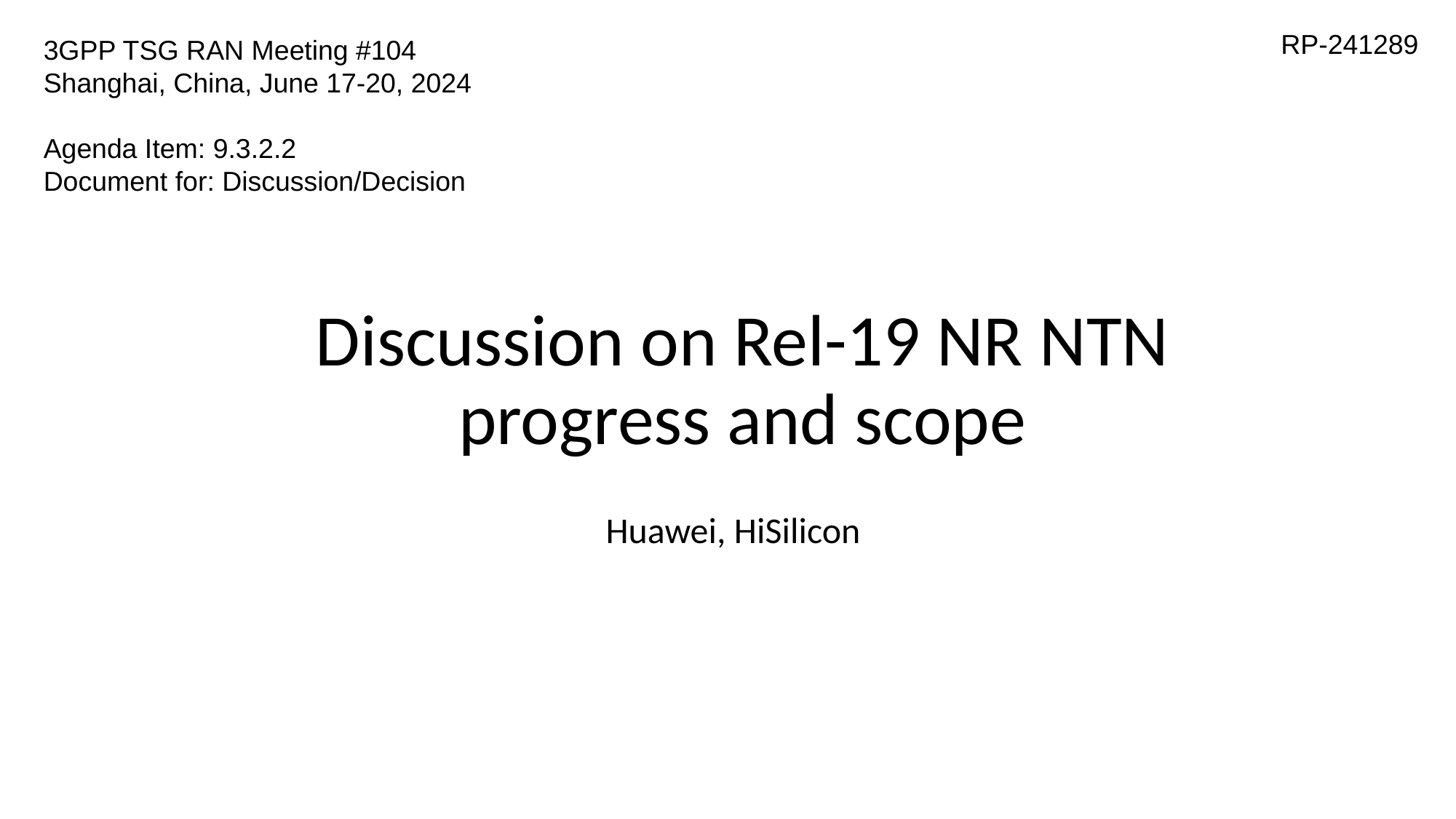

RP-241289
3GPP TSG RAN Meeting #104
Shanghai, China, June 17-20, 2024

Agenda Item: 9.3.2.2
Document for: Discussion/Decision

# Discussion on Rel-19 NR NTN progress and scope
Huawei, HiSilicon